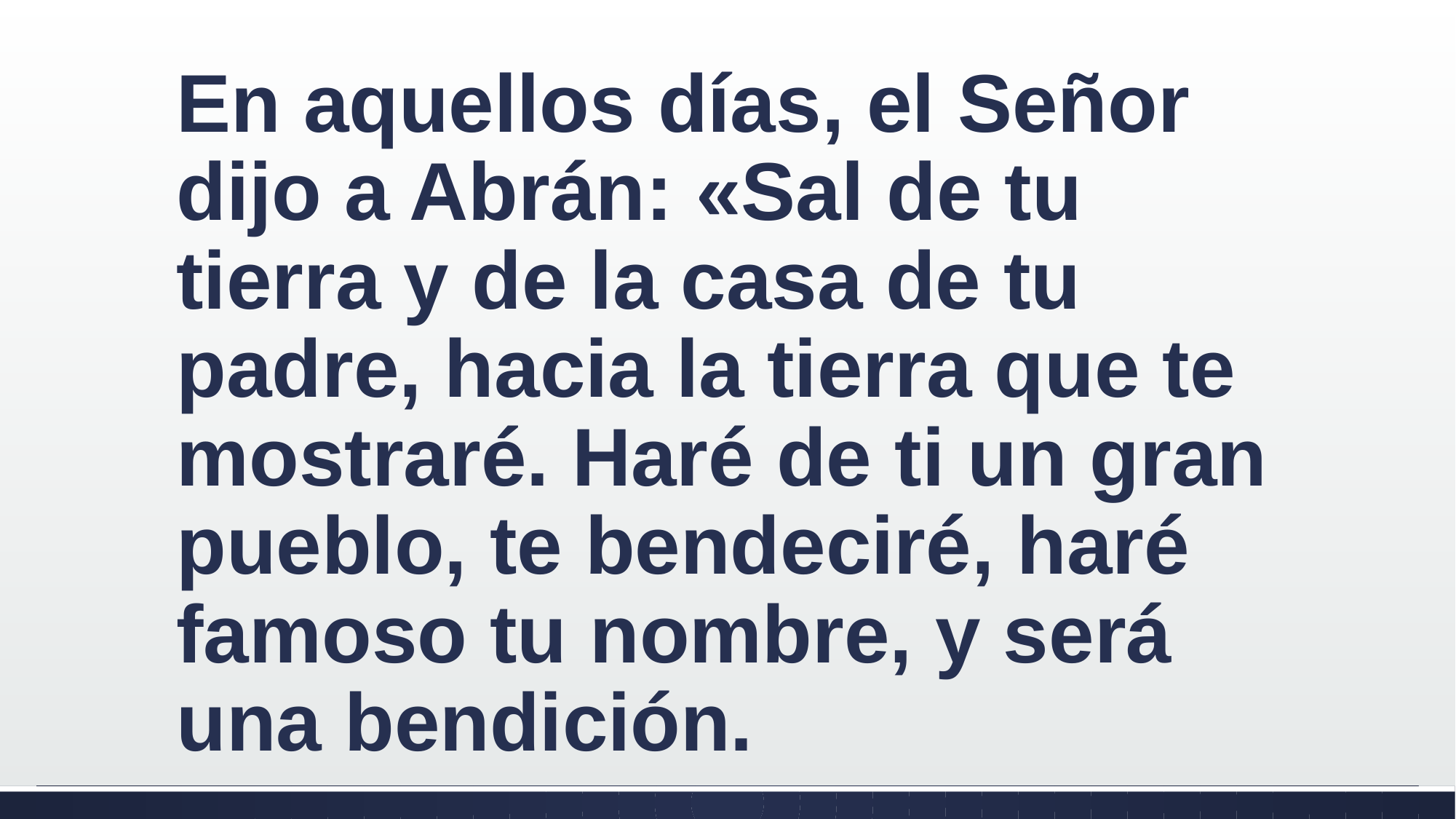

#
En aquellos días, el Señor dijo a Abrán: «Sal de tu tierra y de la casa de tu padre, hacia la tierra que te mostraré. Haré de ti un gran pueblo, te bendeciré, haré famoso tu nombre, y será una bendición.